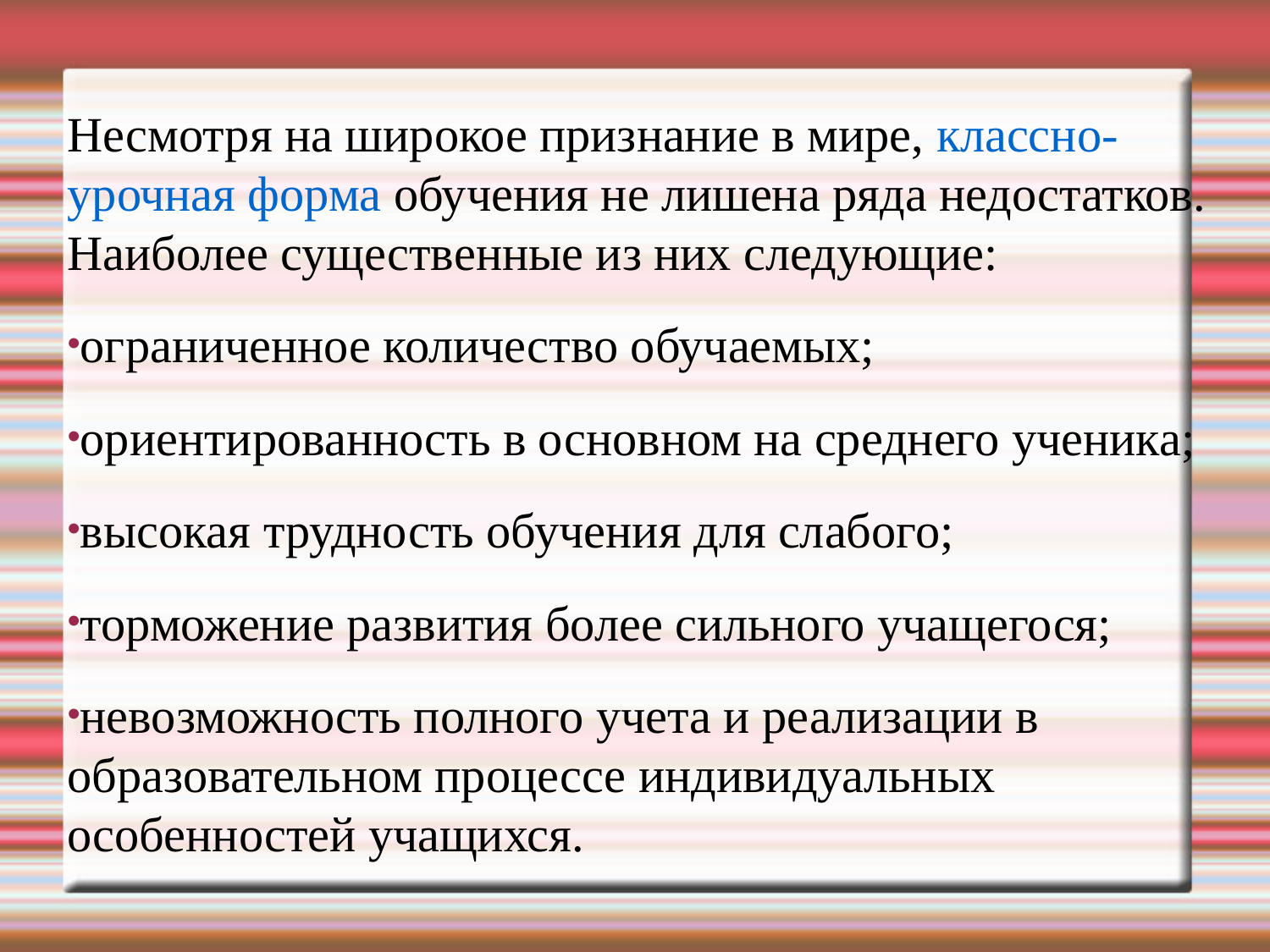

Несмотря на широкое признание в мире, классно-урочная форма обучения не лишена ряда недостатков. Наиболее существенные из них следующие:
ограниченное количество обучаемых;
ориентированность в основном на среднего ученика;
высокая трудность обучения для слабого;
торможение развития более сильного учащегося;
невозможность полного учета и реализации в образовательном процессе индивидуальных особенностей учащихся.